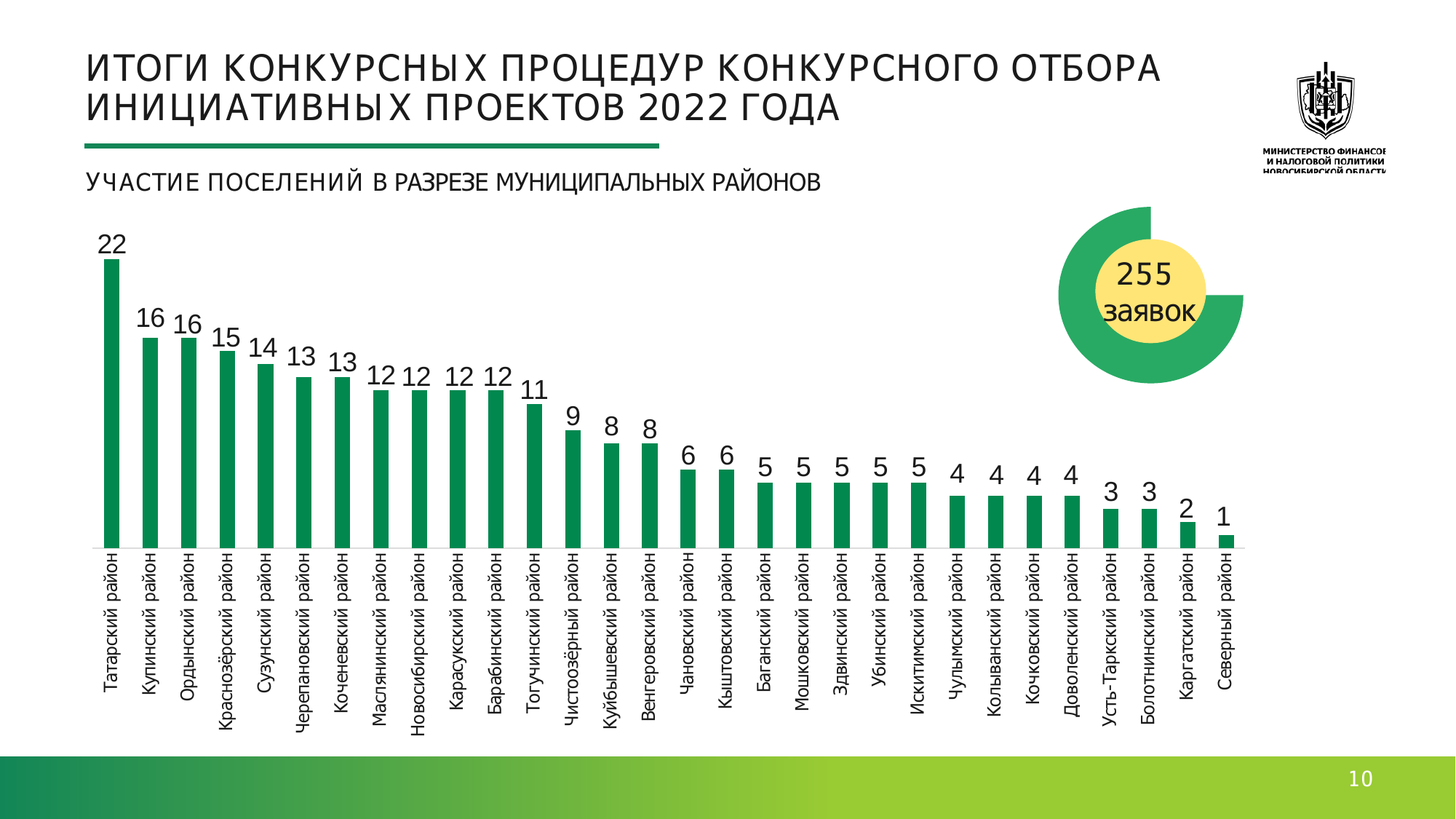

# ИТОГИ КОНКУРСНЫХ ПРОЦЕДУР КОНКУРСНОГО ОТБОРА ИНИЦИАТИВНЫХ ПРОЕКТОВ 2022 ГОДА
УЧАСТИЕ ПОСЕЛЕНИЙ В РАЗРЕЗЕ МУНИЦИПАЛЬНЫХ РАЙОНОВ

### Chart

| Category | 2022 |
|---|---|
| Татарский район | 22.0 |
| Купинский район | 16.0 |
| Ордынский район | 16.0 |
| Краснозёрский район | 15.0 |
| Сузунский район | 14.0 |
| Черепановский район | 13.0 |
| Коченевский район | 13.0 |
| Маслянинский район | 12.0 |
| Новосибирский район | 12.0 |
| Карасукский район | 12.0 |
| Барабинский район | 12.0 |
| Тогучинский район | 11.0 |
| Чистоозёрный район | 9.0 |
| Куйбышевский район | 8.0 |
| Венгеровский район | 8.0 |
| Чановский район | 6.0 |
| Кыштовский район | 6.0 |
| Баганский район | 5.0 |
| Мошковский район | 5.0 |
| Здвинский район | 5.0 |
| Убинский район | 5.0 |
| Искитимский район | 5.0 |
| Чулымский район | 4.0 |
| Колыванский район | 4.0 |
| Кочковский район | 4.0 |
| Доволенский район | 4.0 |
| Усть-Таркский район | 3.0 |
| Болотнинский район | 3.0 |
| Каргатский район | 2.0 |
| Северный район | 1.0 |
255
заявок
10